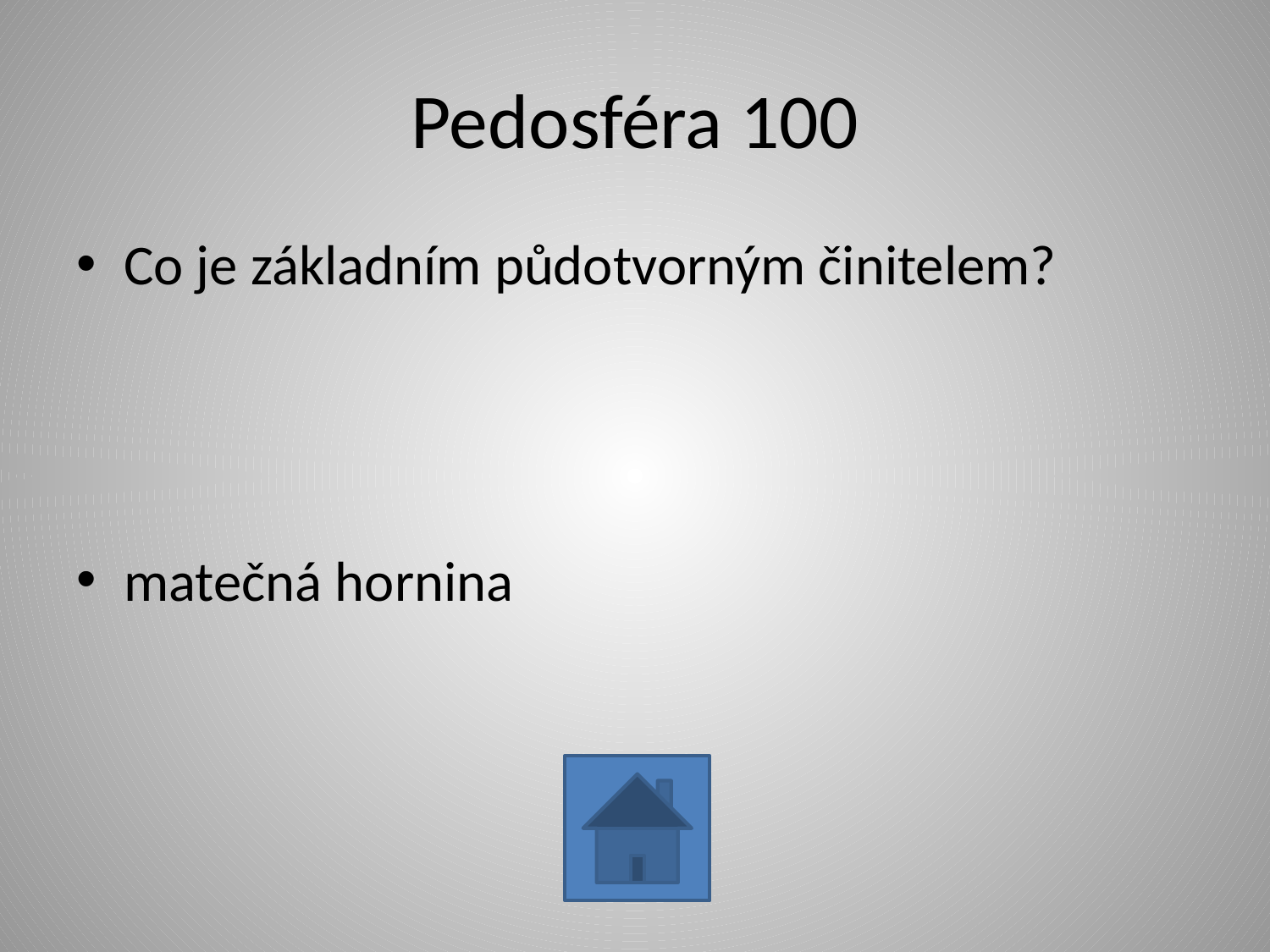

# Pedosféra 100
Co je základním půdotvorným činitelem?

matečná hornina